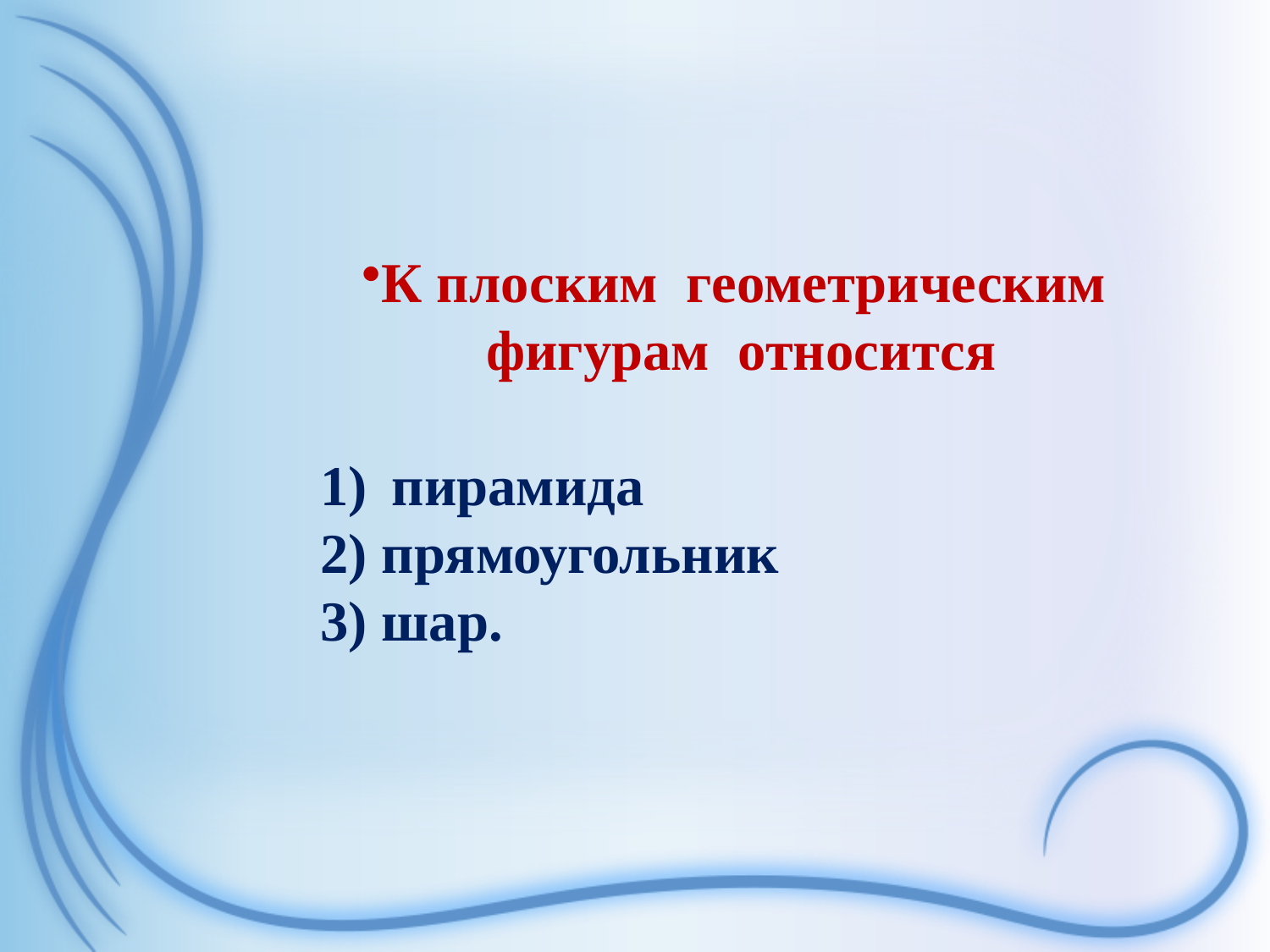

К плоским  геометрическим
 фигурам  относится

пирамида
2) прямоугольник
3) шар.